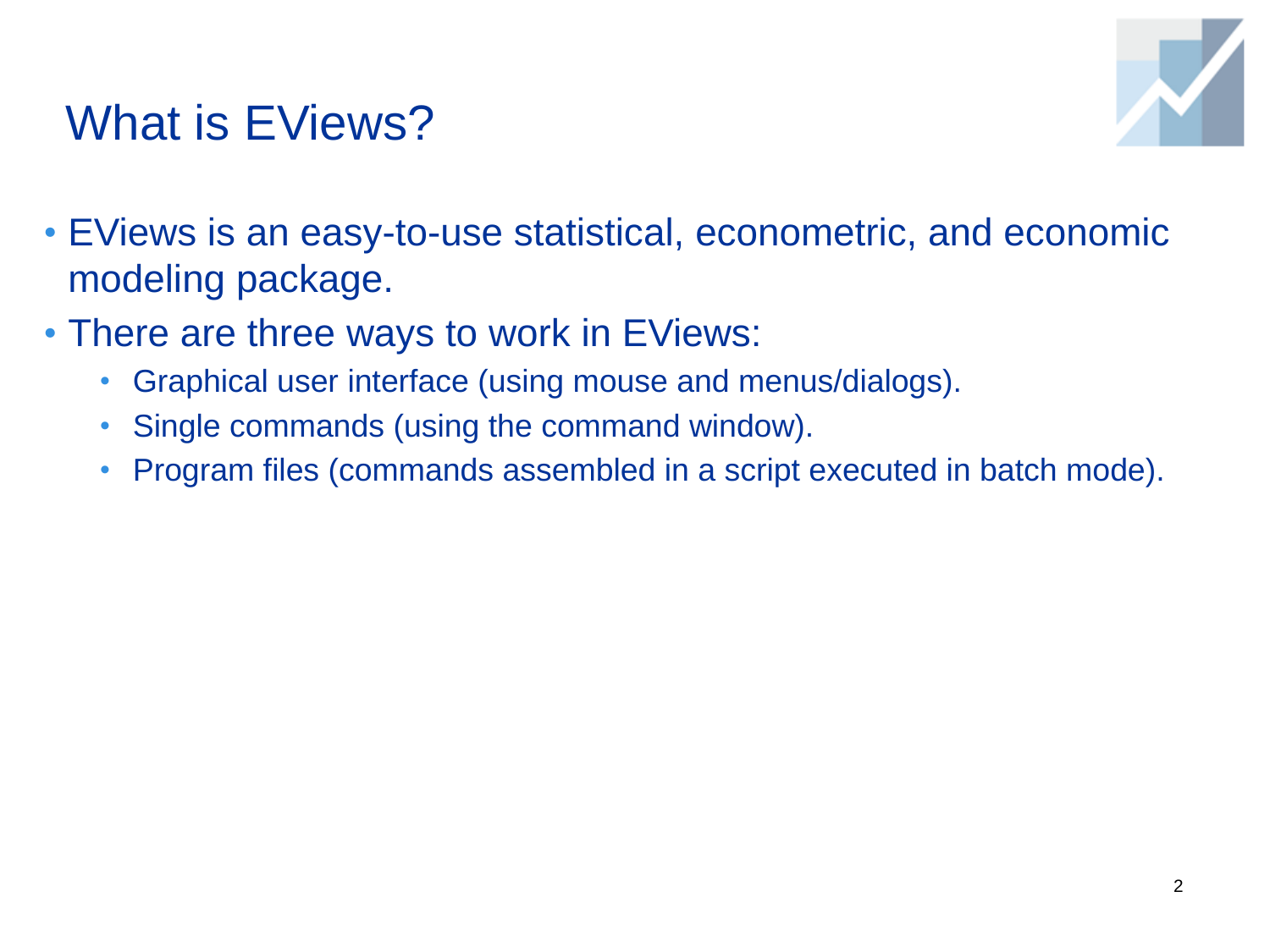

# What is EViews?
EViews is an easy-to-use statistical, econometric, and economic modeling package.
There are three ways to work in EViews:
 Graphical user interface (using mouse and menus/dialogs).
 Single commands (using the command window).
 Program files (commands assembled in a script executed in batch mode).

2